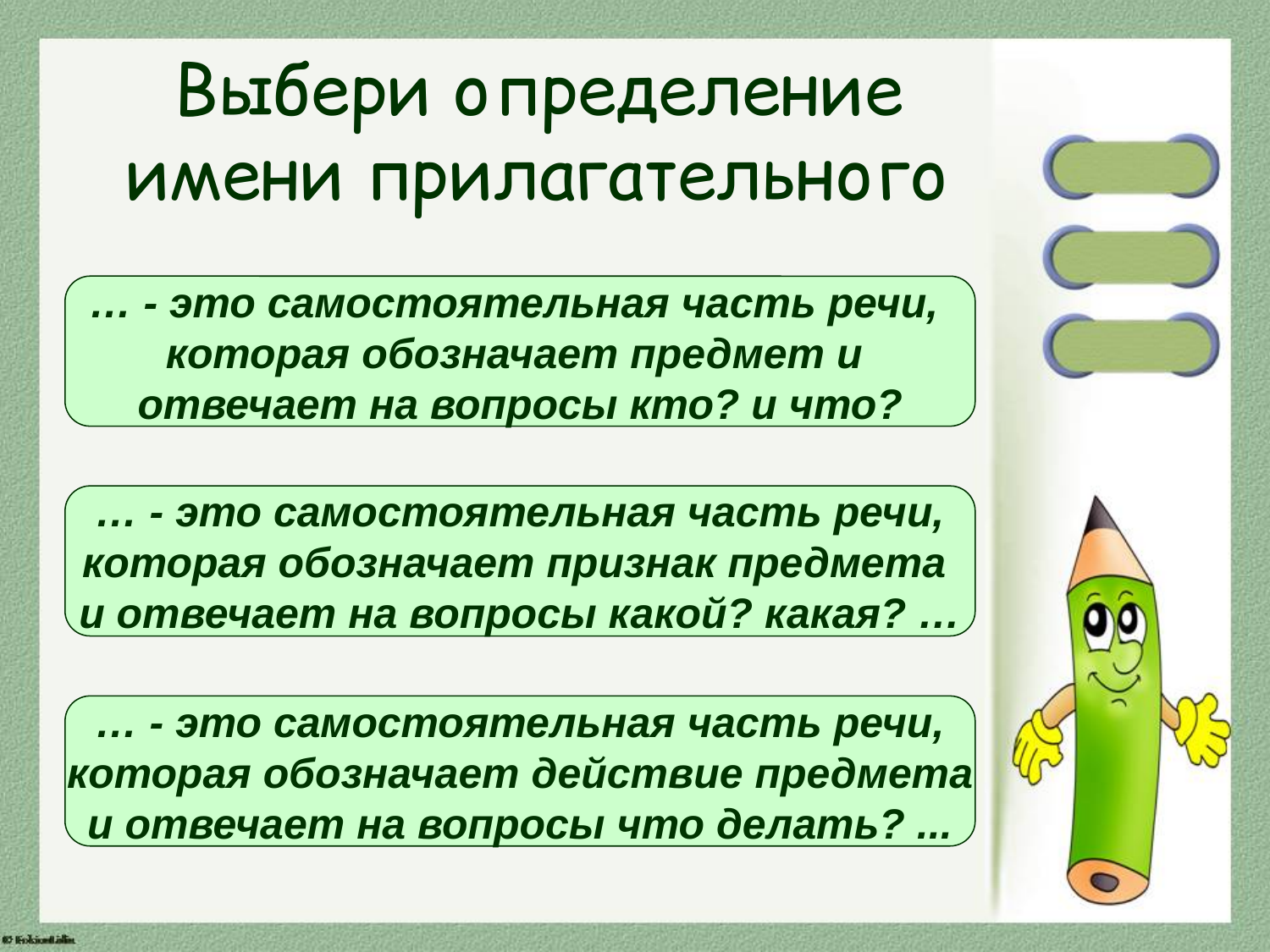

Выбери определение
имени прилагательного
… - это самостоятельная часть речи,
которая обозначает предмет и
отвечает на вопросы кто? и что?
… - это самостоятельная часть речи,
которая обозначает признак предмета
и отвечает на вопросы какой? какая? …
… - это самостоятельная часть речи,
которая обозначает действие предмета
и отвечает на вопросы что делать? ...